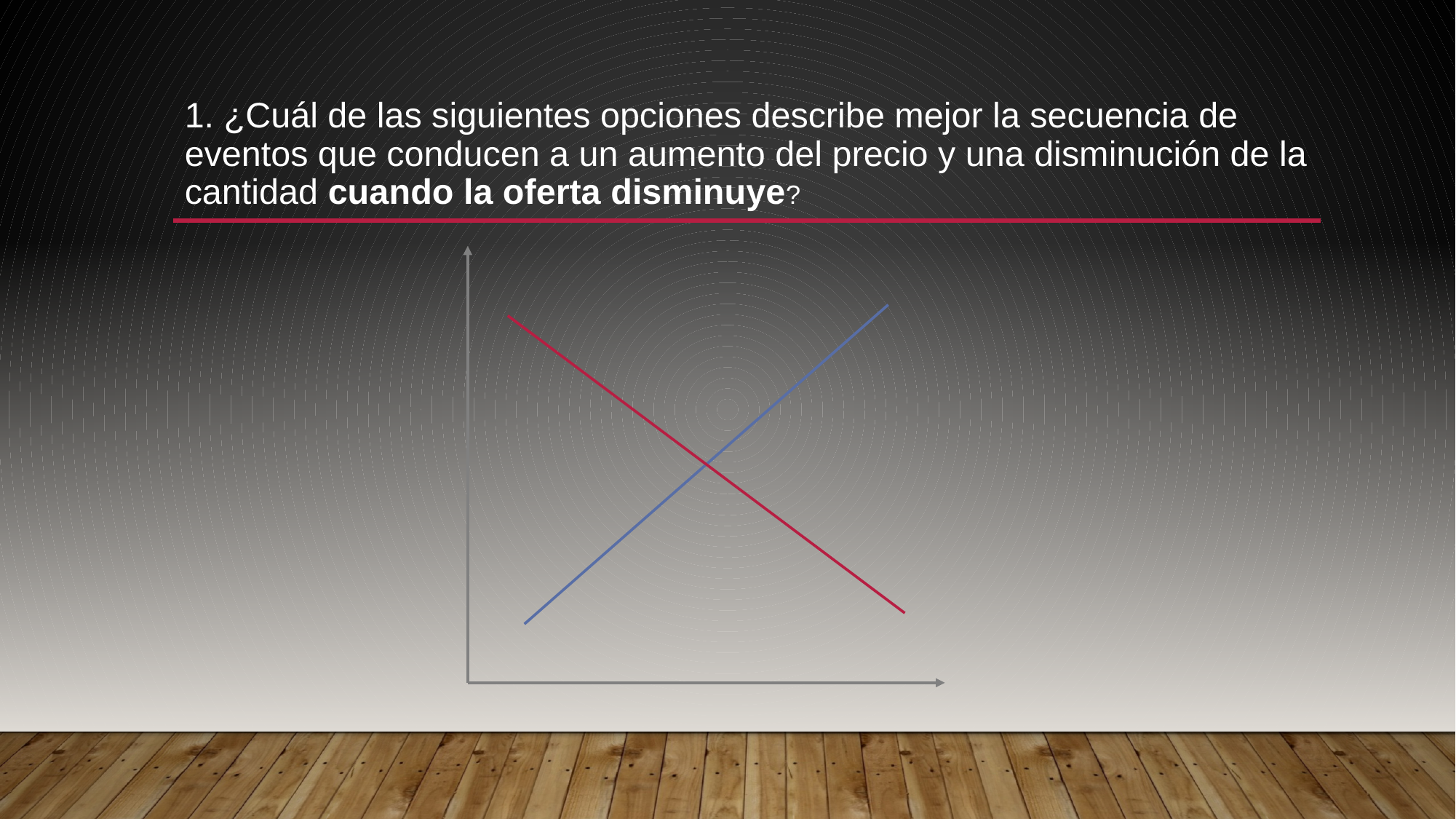

# 1. ¿Cuál de las siguientes opciones describe mejor la secuencia de eventos que conducen a un aumento del precio y una disminución de la cantidad cuando la oferta disminuye?